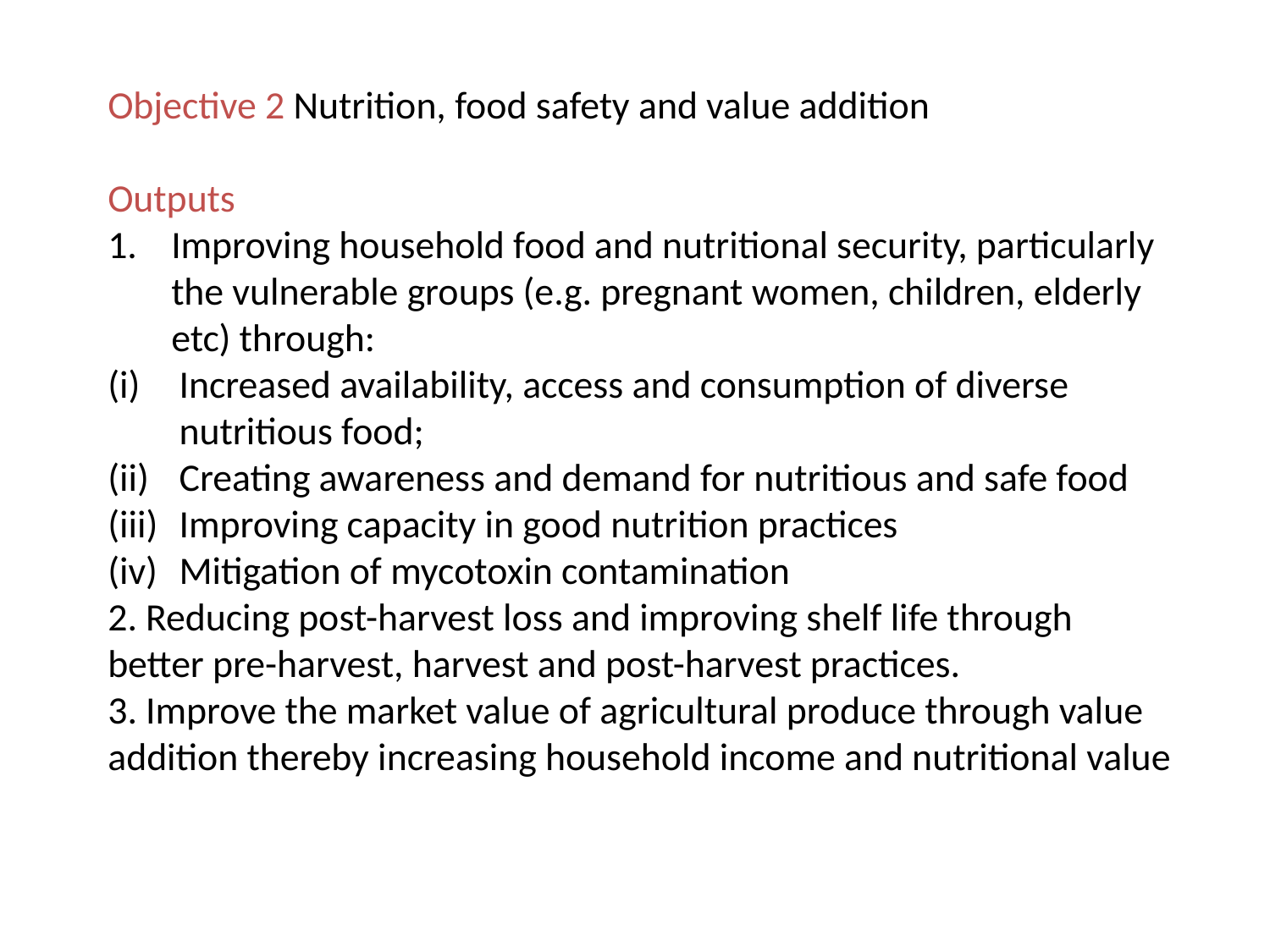

Objective 2 Nutrition, food safety and value addition

Outputs
Improving household food and nutritional security, particularly the vulnerable groups (e.g. pregnant women, children, elderly etc) through:
Increased availability, access and consumption of diverse nutritious food;
Creating awareness and demand for nutritious and safe food
Improving capacity in good nutrition practices
Mitigation of mycotoxin contamination
2. Reducing post-harvest loss and improving shelf life through better pre-harvest, harvest and post-harvest practices.
3. Improve the market value of agricultural produce through value addition thereby increasing household income and nutritional value